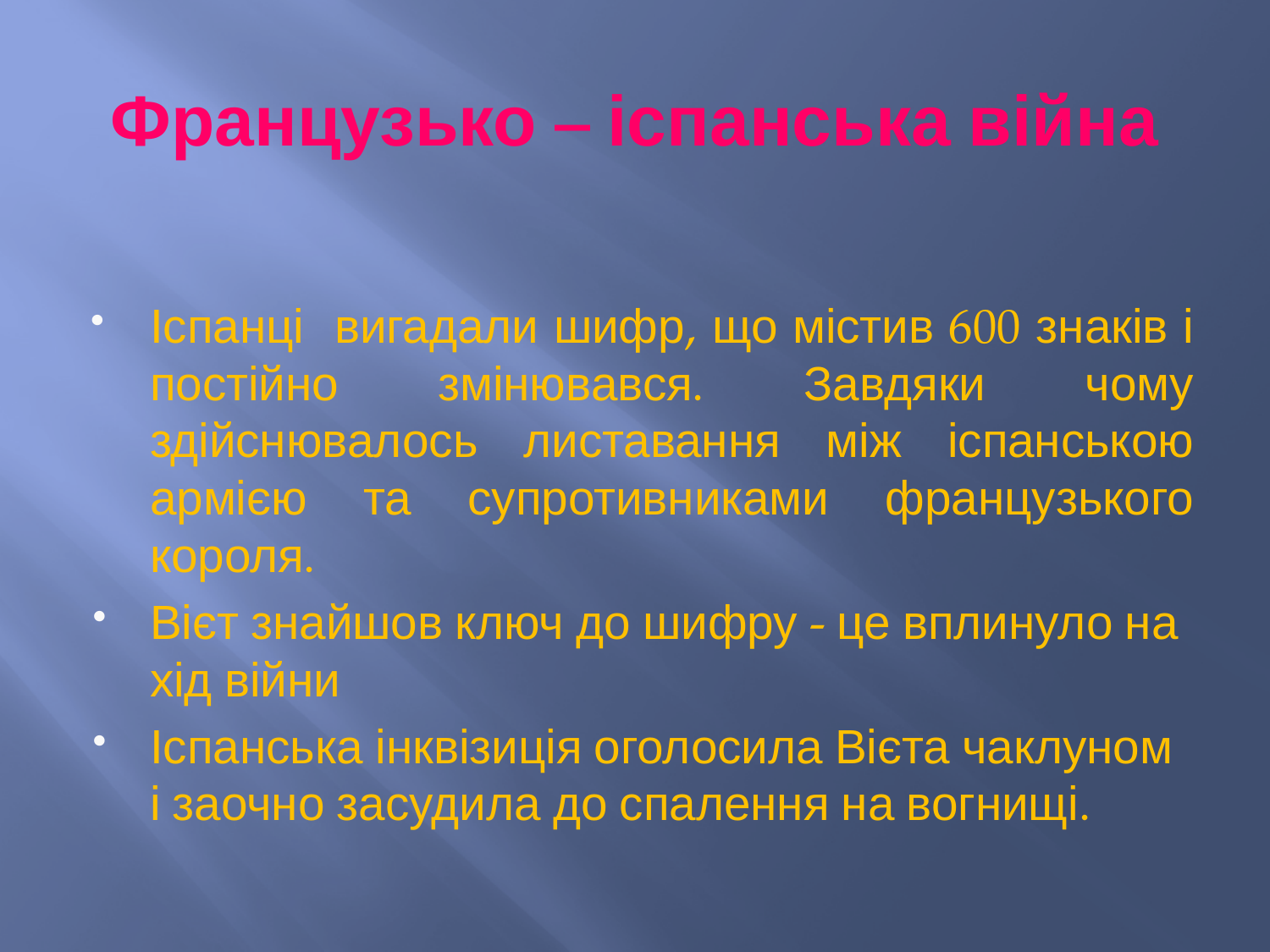

# Французько – іспанська війна

Іспанці  вигадали шифр, що містив 600 знаків і постійно змінювався. Завдяки чому здійснювалось листавання між іспанською армією та супротивниками французького короля.
Вієт знайшов ключ до шифру - це вплинуло на хід війни
Іспанська інквізиція оголосила Вієта чаклуном і заочно засудила до спалення на вогнищі.